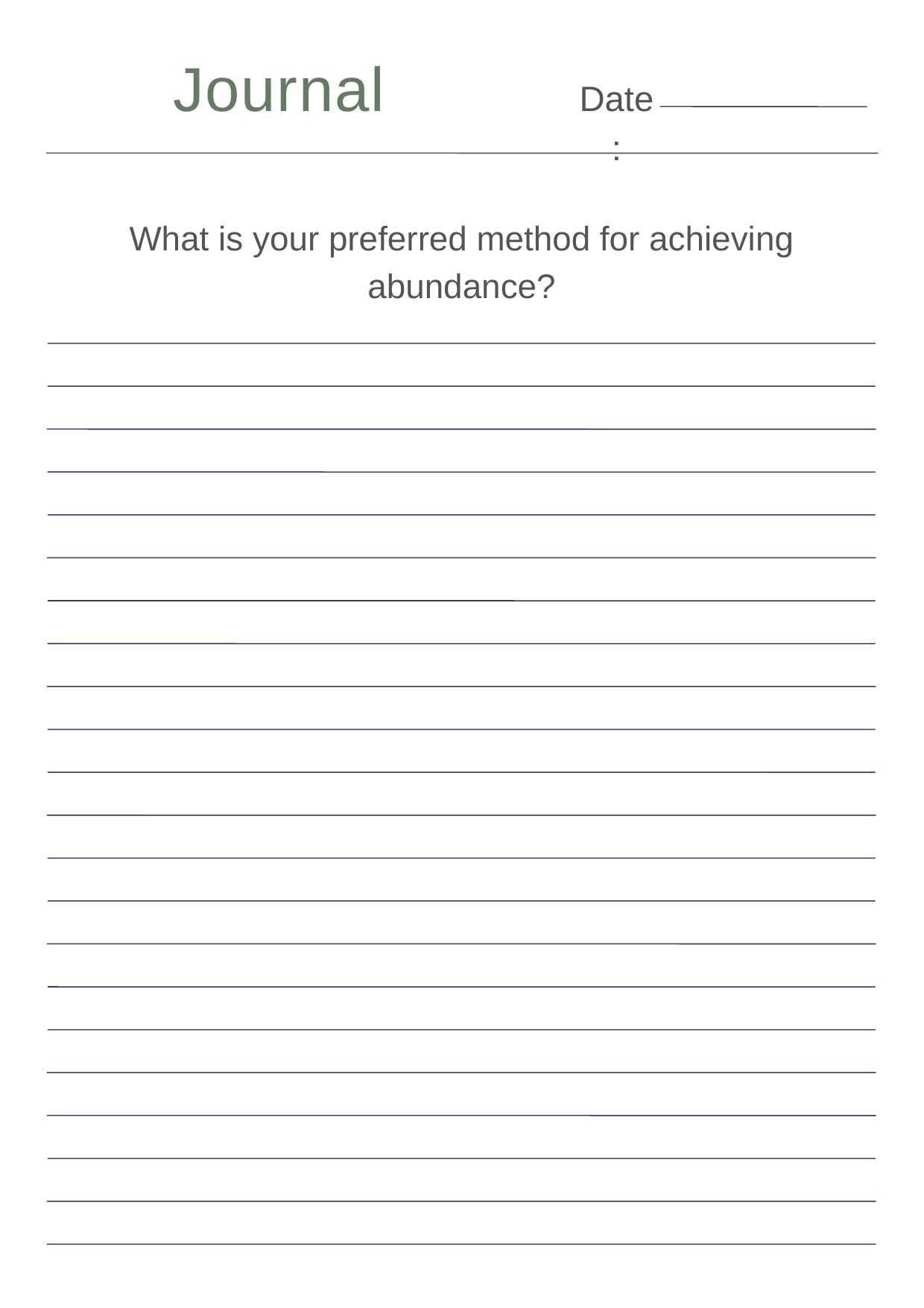

Journal
Date:

What is your preferred method for achieving abundance?